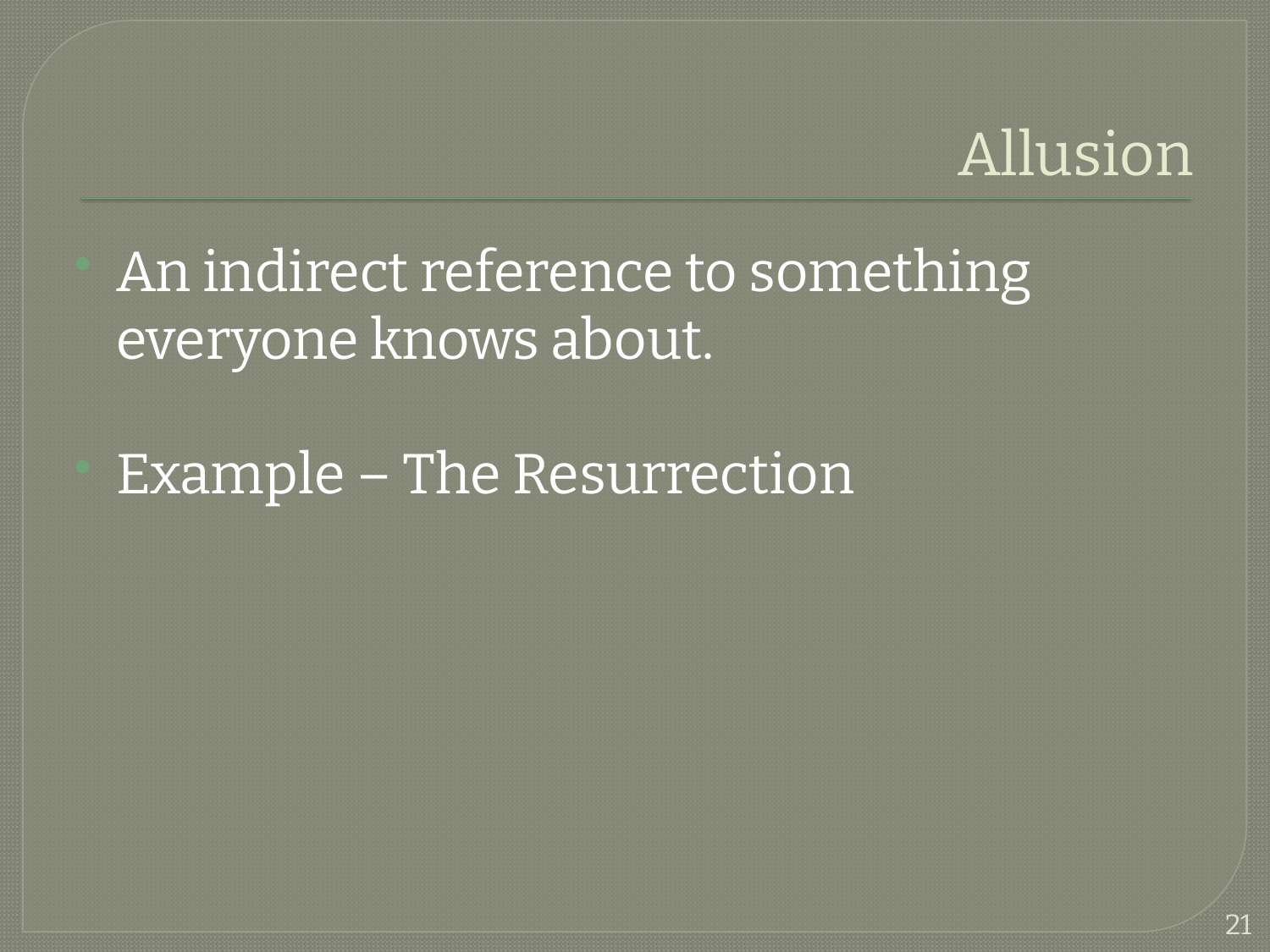

# Allusion
An indirect reference to something everyone knows about.

Example – The Resurrection
21